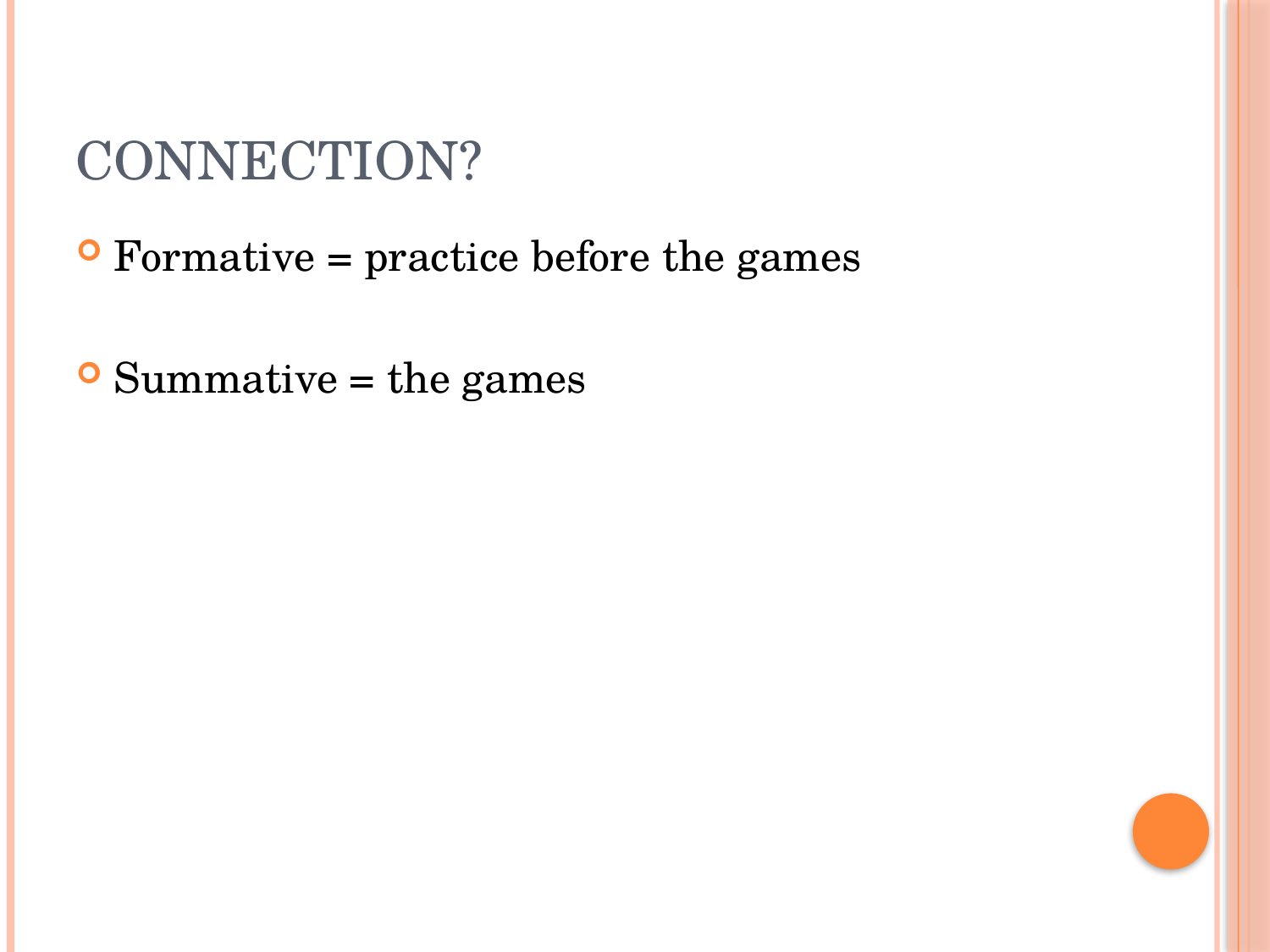

# Connection?
Formative = practice before the games

Summative = the games